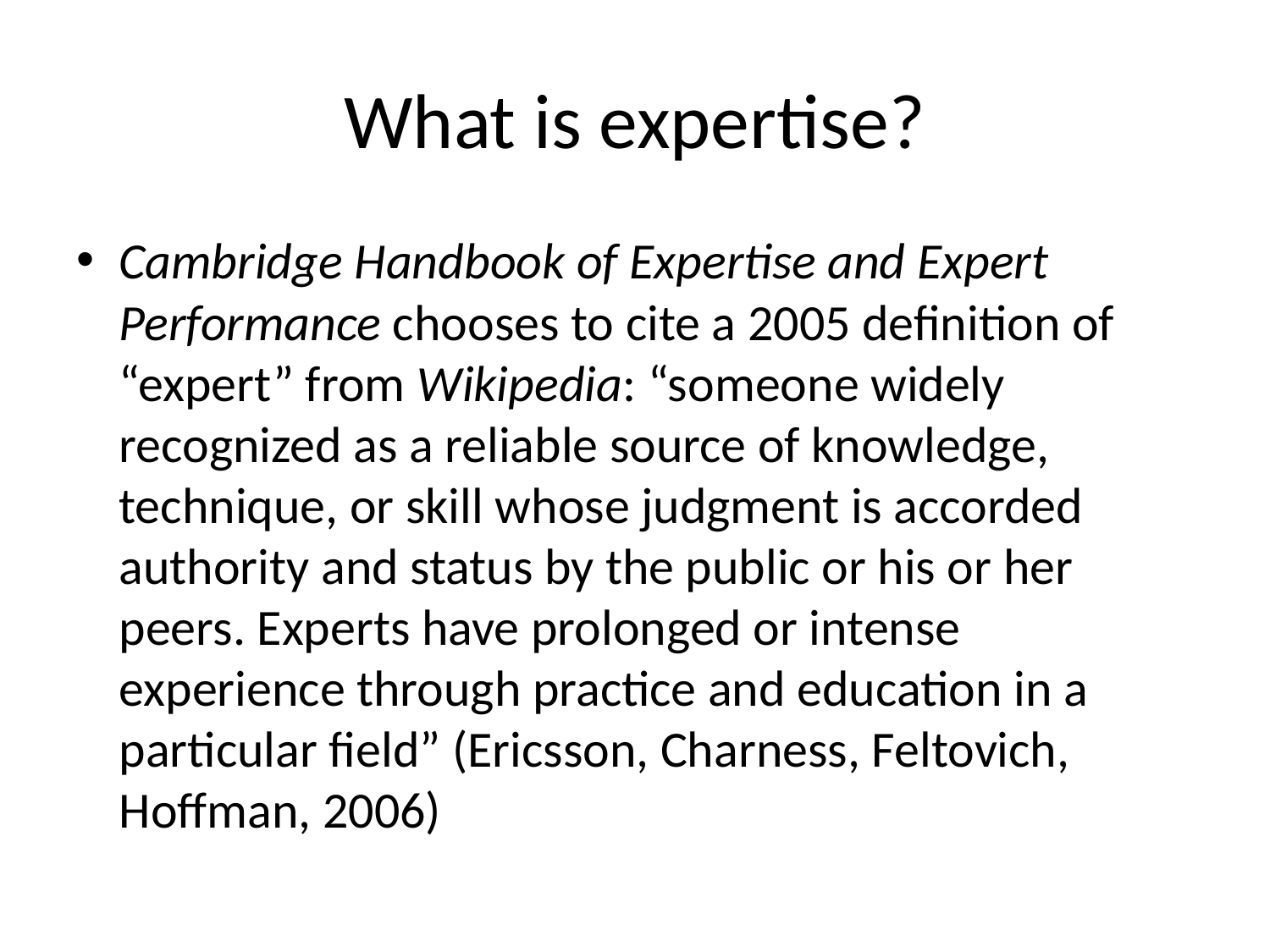

# What is expertise?
Cambridge Handbook of Expertise and Expert Performance chooses to cite a 2005 definition of “expert” from Wikipedia: “someone widely recognized as a reliable source of knowledge, technique, or skill whose judgment is accorded authority and status by the public or his or her peers. Experts have prolonged or intense experience through practice and education in a particular field” (Ericsson, Charness, Feltovich, Hoffman, 2006)